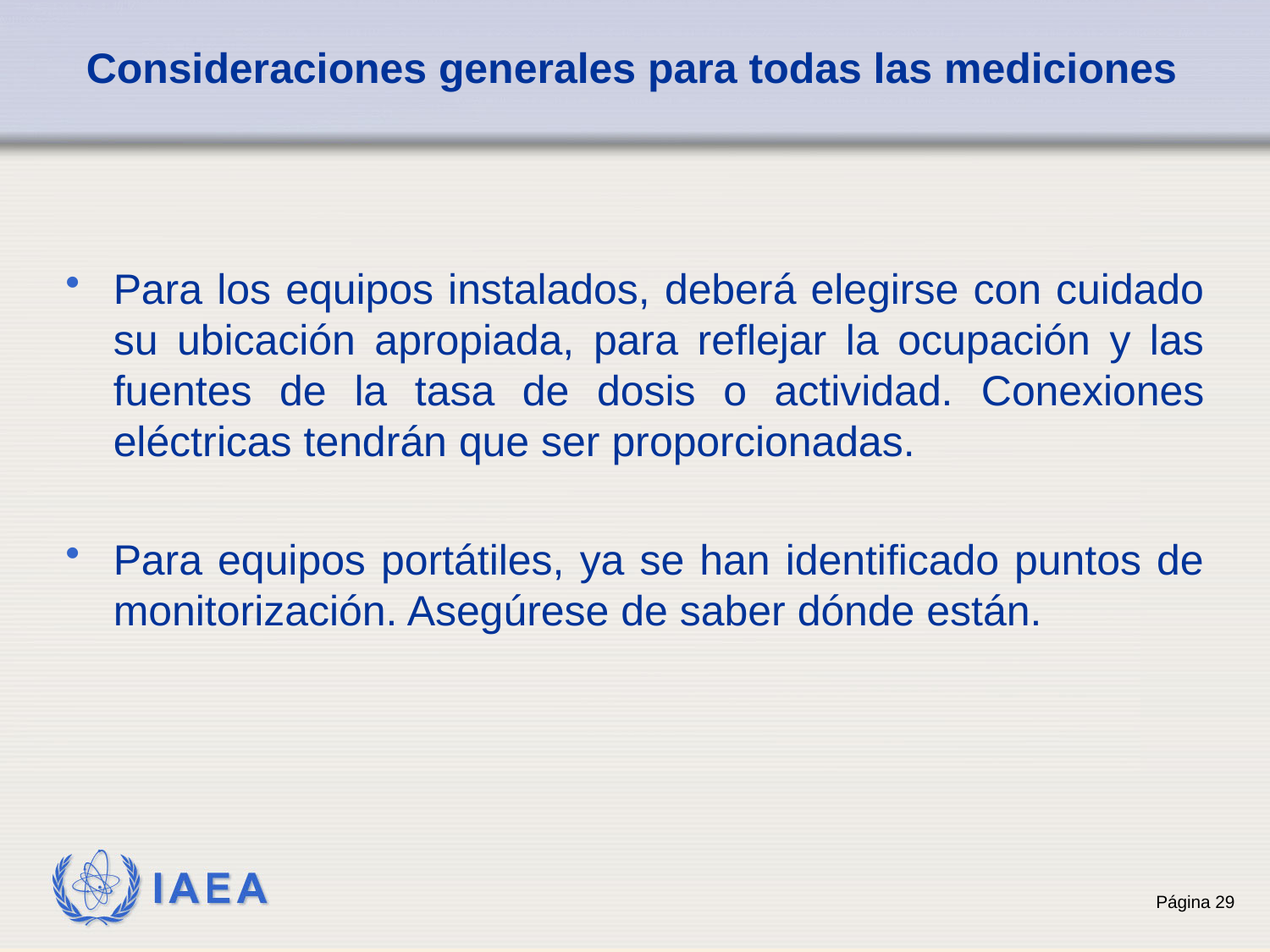

# Consideraciones generales para todas las mediciones
Para los equipos instalados, deberá elegirse con cuidado su ubicación apropiada, para reflejar la ocupación y las fuentes de la tasa de dosis o actividad. Conexiones eléctricas tendrán que ser proporcionadas.

Para equipos portátiles, ya se han identificado puntos de monitorización. Asegúrese de saber dónde están.
29